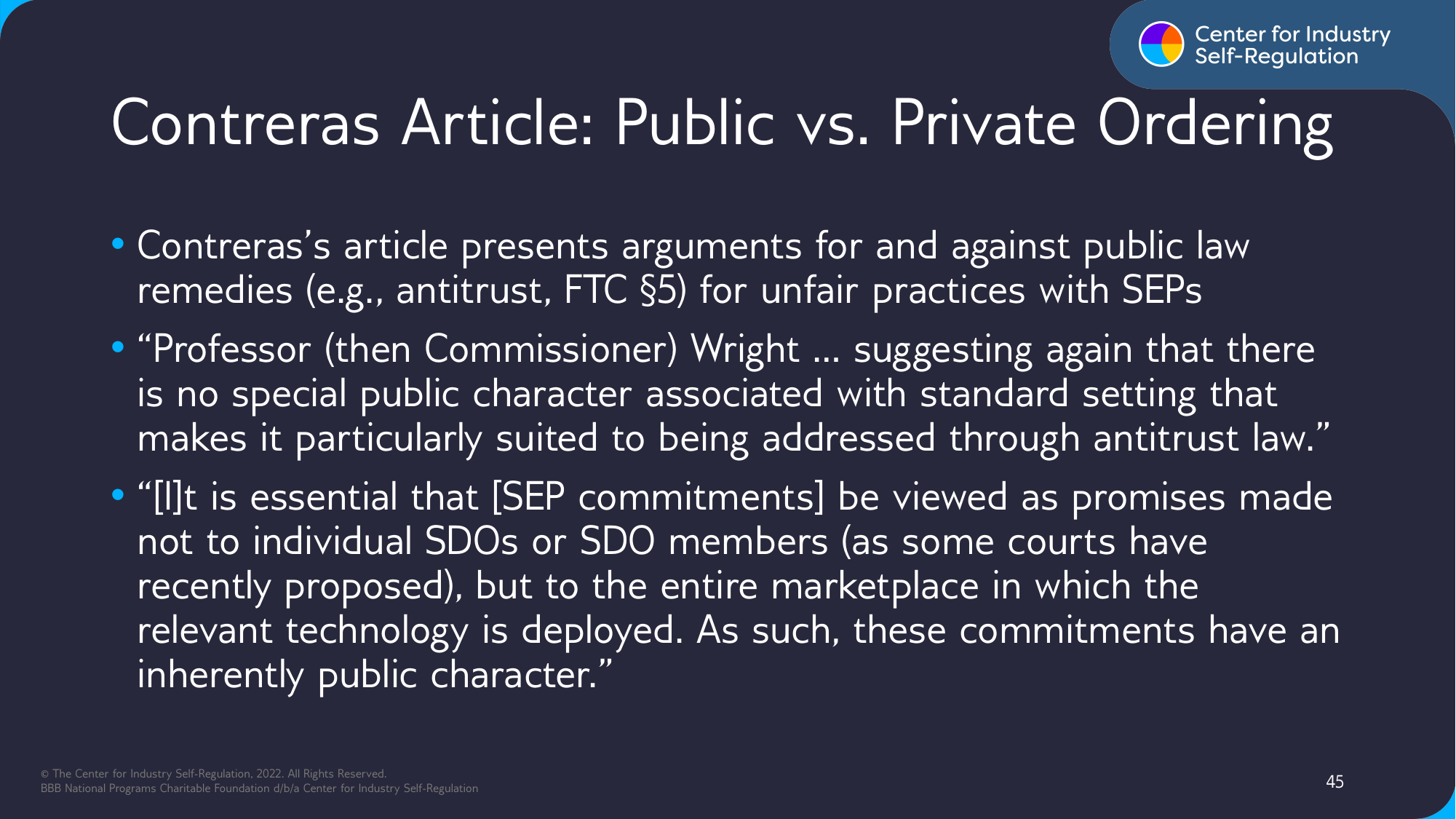

# Contreras Article: Public vs. Private Ordering​
Contreras’s article presents arguments for and against public law remedies (e.g., antitrust, FTC §5) for unfair practices with SEPs​
“Professor (then Commissioner) Wright … suggesting again that there is no special public character associated with standard setting that makes it particularly suited to being addressed through antitrust law.”​
“[I]t is essential that [SEP commitments] be viewed as promises made not to individual SDOs or SDO members (as some courts have recently proposed), but to the entire marketplace in which the relevant technology is deployed. As such, these commitments have an inherently public character.” ​
45